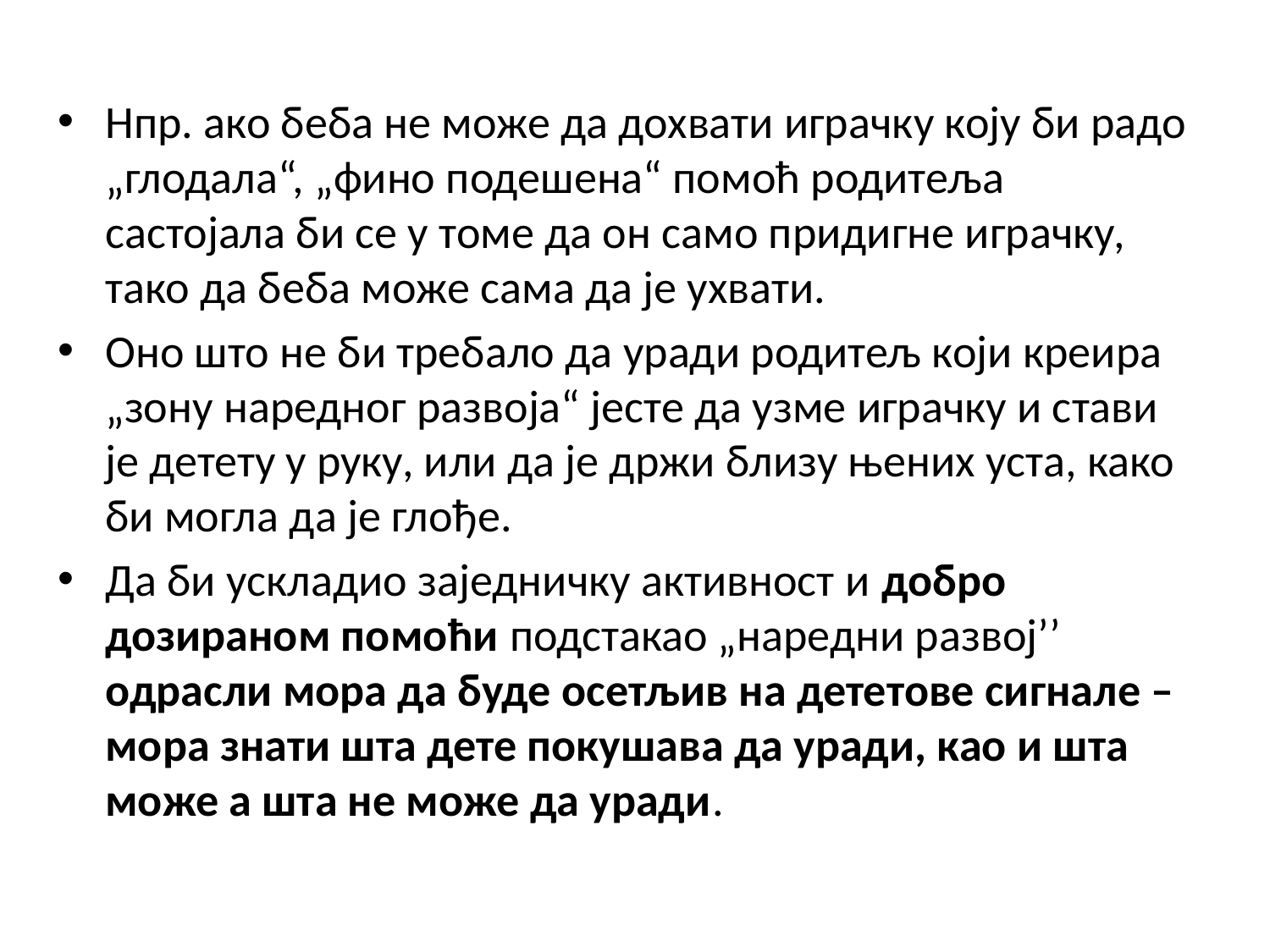

Нпр. ако беба не може да дохвати играчку коју би радо „глодала“, „фино подешена“ помоћ родитеља састојала би се у томе да он само придигне играчку, тако да беба може сама да је ухвати.
Оно што не би требало да уради родитељ који креира „зону наредног развоја“ јесте да узме играчку и стави је детету у руку, или да је држи близу њених уста, како би могла да је глође.
Да би ускладио заједничку активност и добро дозираном помоћи подстакао „наредни развој’’ одрасли мора да буде осетљив на дететове сигнале – мора знати шта дете покушава да уради, као и шта може а шта не може да уради.